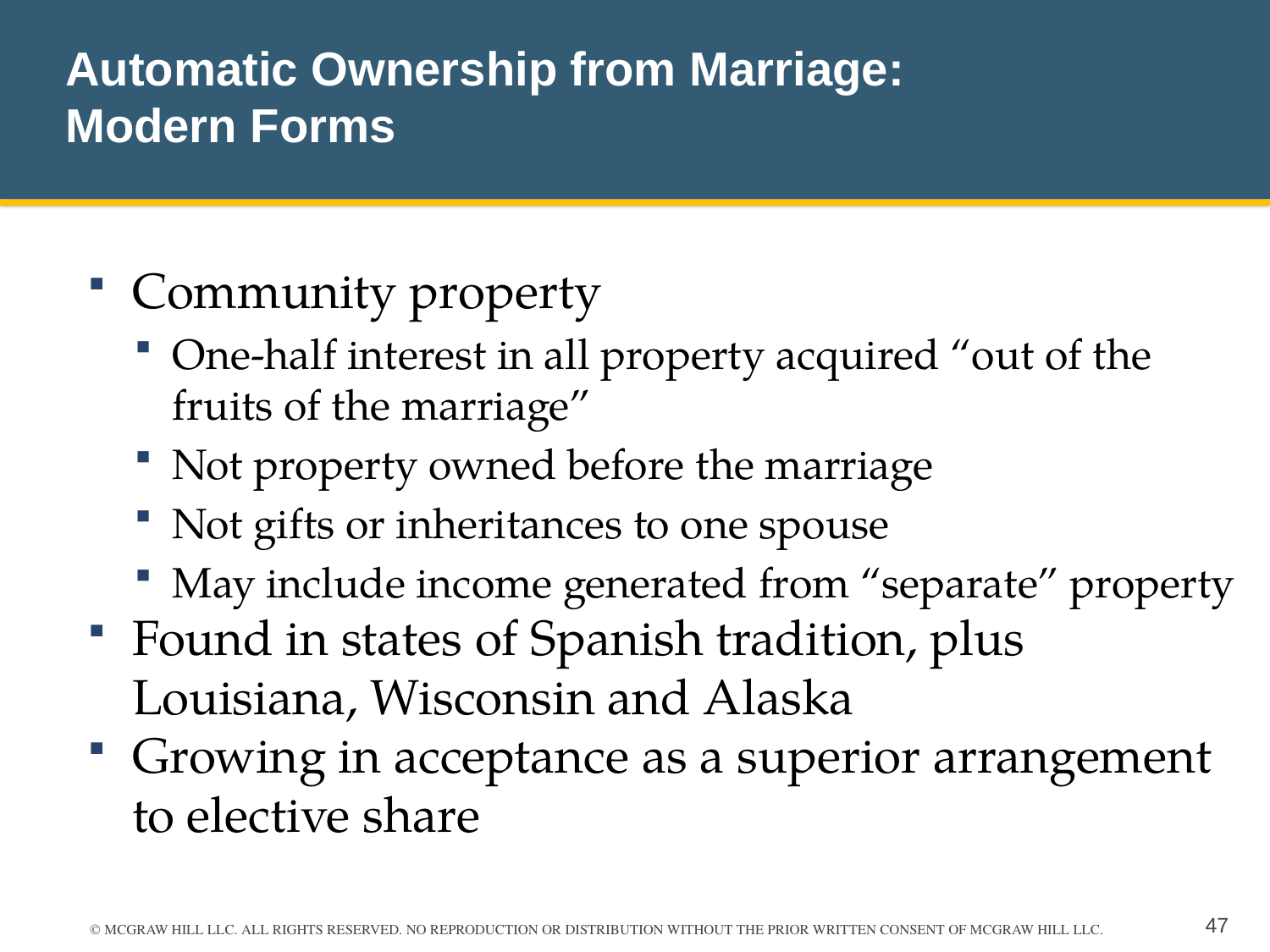

# Automatic Ownership from Marriage: Modern Forms
Community property
One-half interest in all property acquired “out of the fruits of the marriage”
Not property owned before the marriage
Not gifts or inheritances to one spouse
May include income generated from “separate” property
Found in states of Spanish tradition, plus Louisiana, Wisconsin and Alaska
Growing in acceptance as a superior arrangement to elective share
© MCGRAW HILL LLC. ALL RIGHTS RESERVED. NO REPRODUCTION OR DISTRIBUTION WITHOUT THE PRIOR WRITTEN CONSENT OF MCGRAW HILL LLC.
47